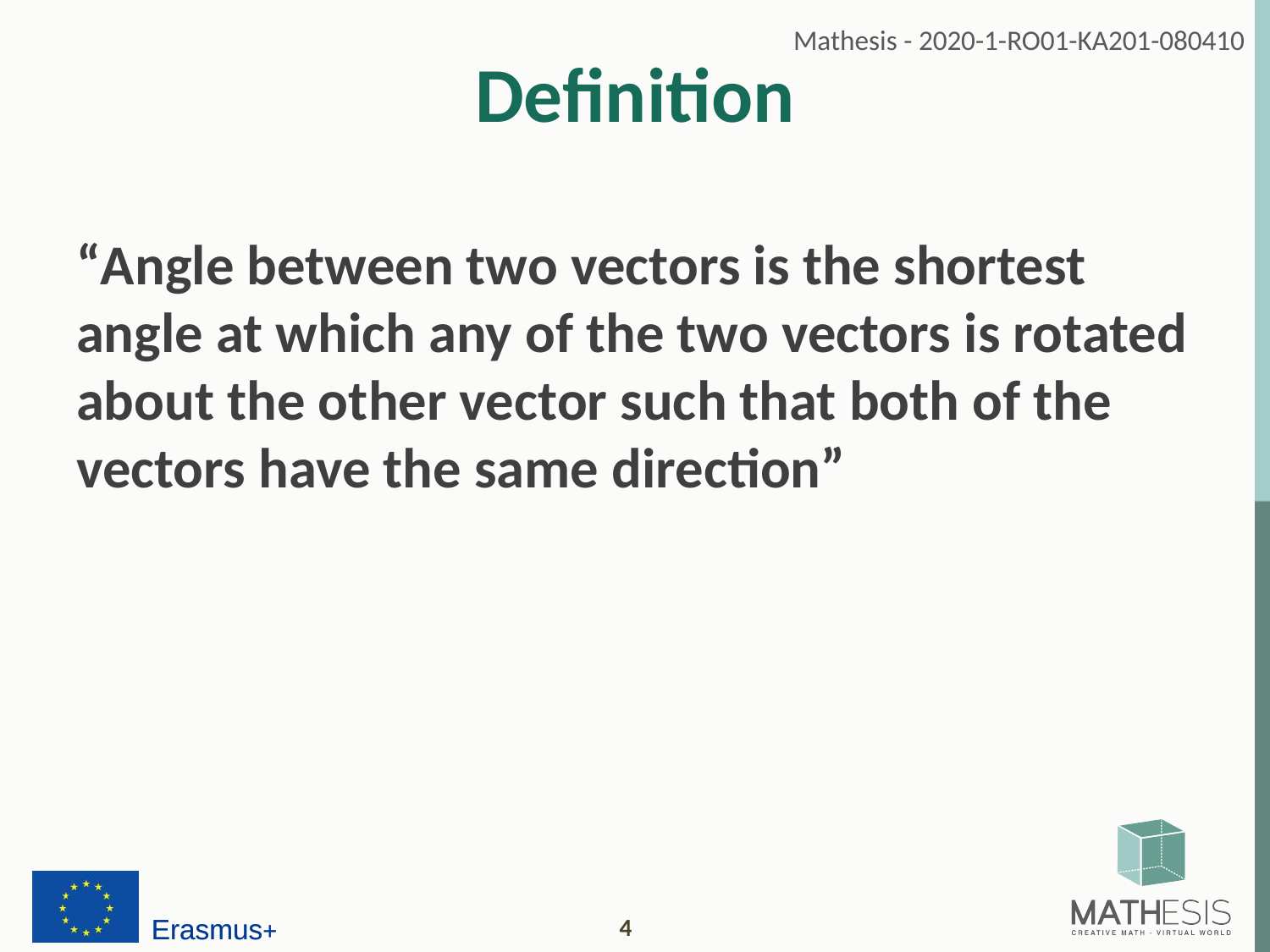

# Definition
“Angle between two vectors is the shortest angle at which any of the two vectors is rotated about the other vector such that both of the vectors have the same direction”